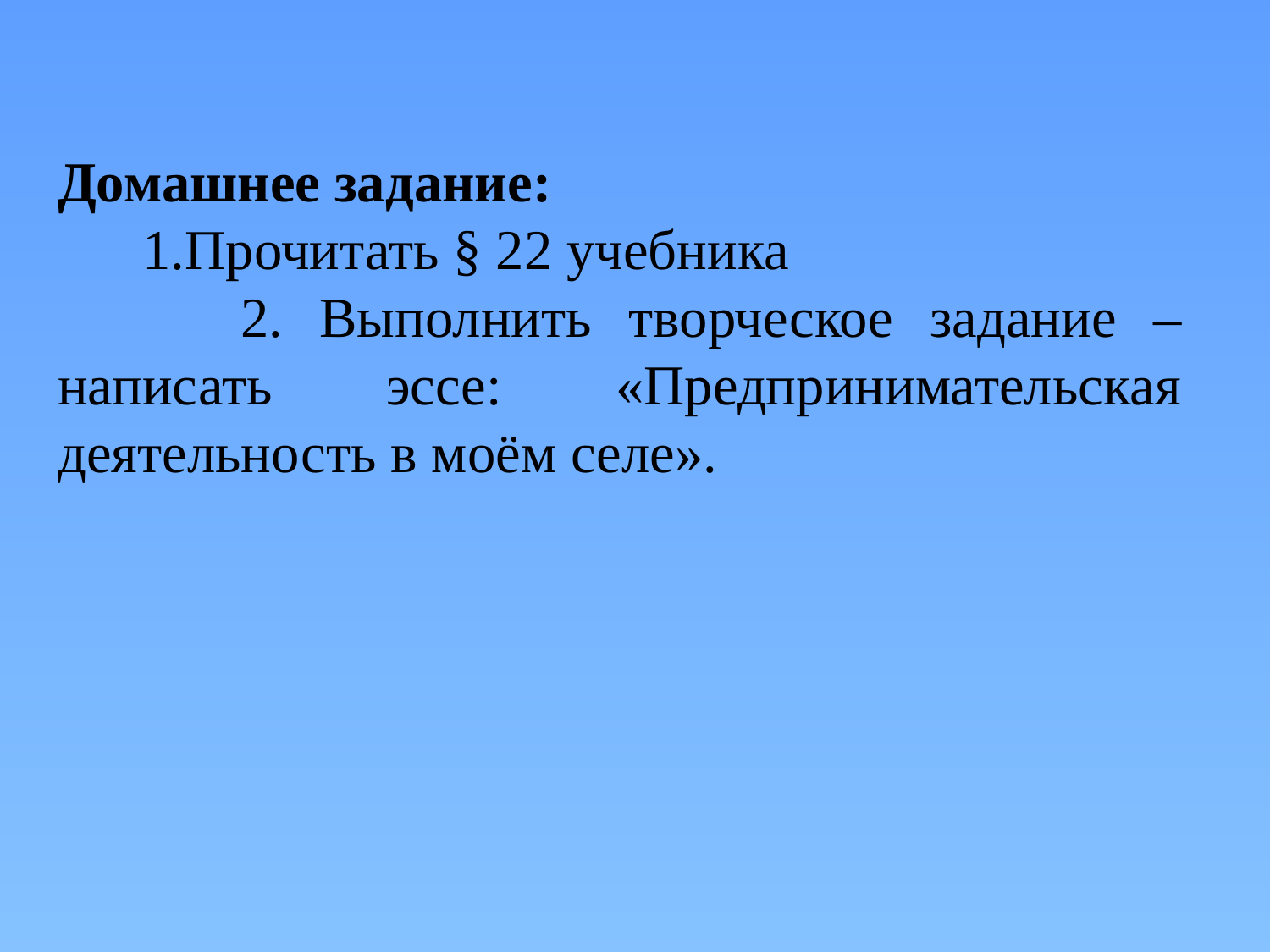

Домашнее задание:
      1.Прочитать § 22 учебника
     2. Выполнить творческое задание – написать эссе: «Предпринимательская деятельность в моём селе».